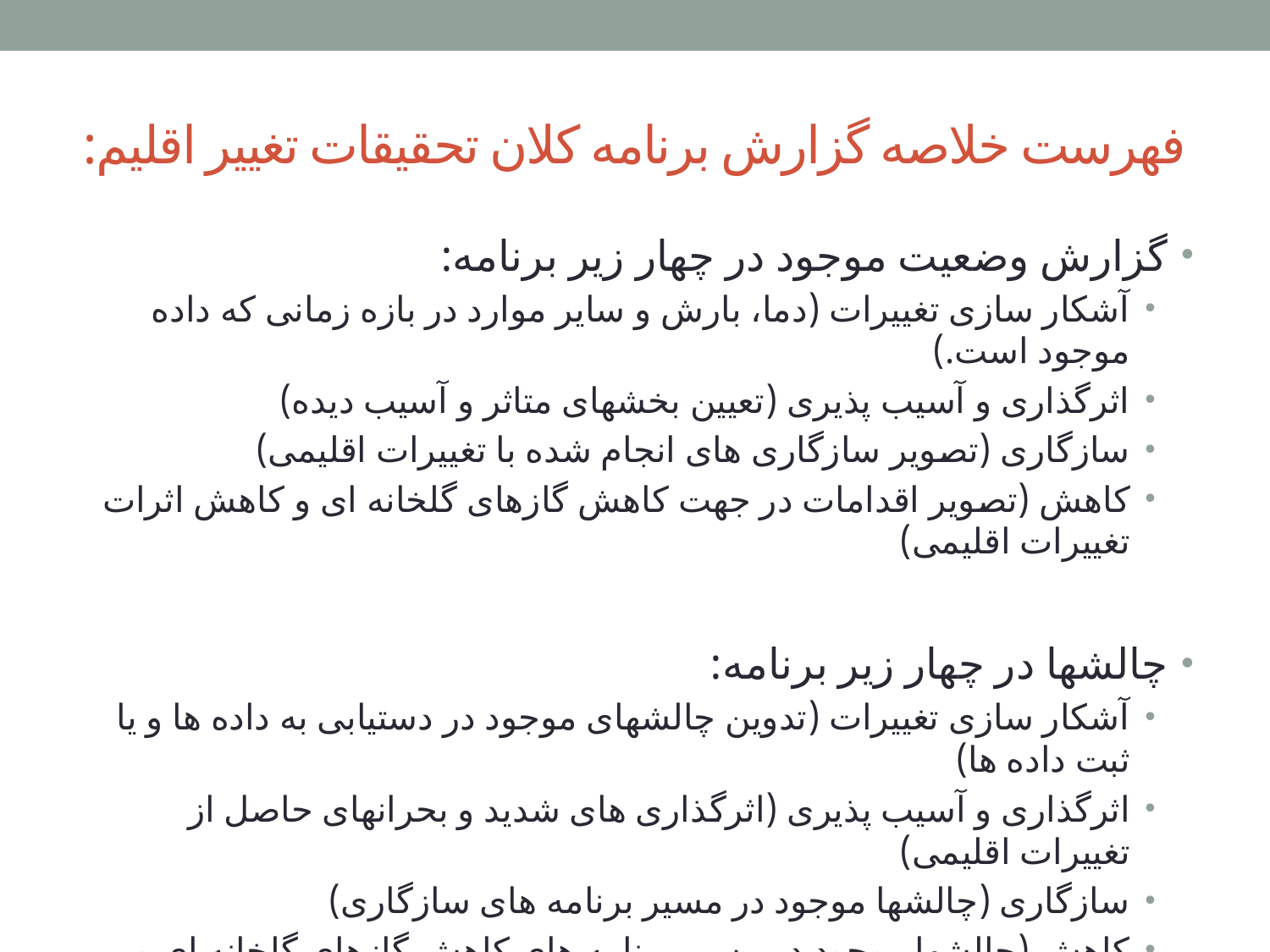

# فهرست خلاصه گزارش برنامه کلان تحقیقات تغییر اقلیم:
گزارش وضعیت موجود در چهار زیر برنامه:
آشکار سازی تغییرات (دما، بارش و سایر موارد در بازه زمانی که داده موجود است.)
اثرگذاری و آسیب پذیری (تعیین بخشهای متاثر و آسیب دیده)
سازگاری (تصویر سازگاری های انجام شده با تغییرات اقلیمی)
کاهش (تصویر اقدامات در جهت کاهش گازهای گلخانه ای و کاهش اثرات تغییرات اقلیمی)

چالشها در چهار زیر برنامه:
آشکار سازی تغییرات (تدوین چالشهای موجود در دستیابی به داده ها و یا ثبت داده ها)
اثرگذاری و آسیب پذیری (اثرگذاری های شدید و بحرانهای حاصل از تغییرات اقلیمی)
سازگاری (چالشها موجود در مسیر برنامه های سازگاری)
کاهش (چالشها موجود در مسیر برنامه های کاهش گازهای گلخانه ای و اصلاح الگوی مصرف انرژی)